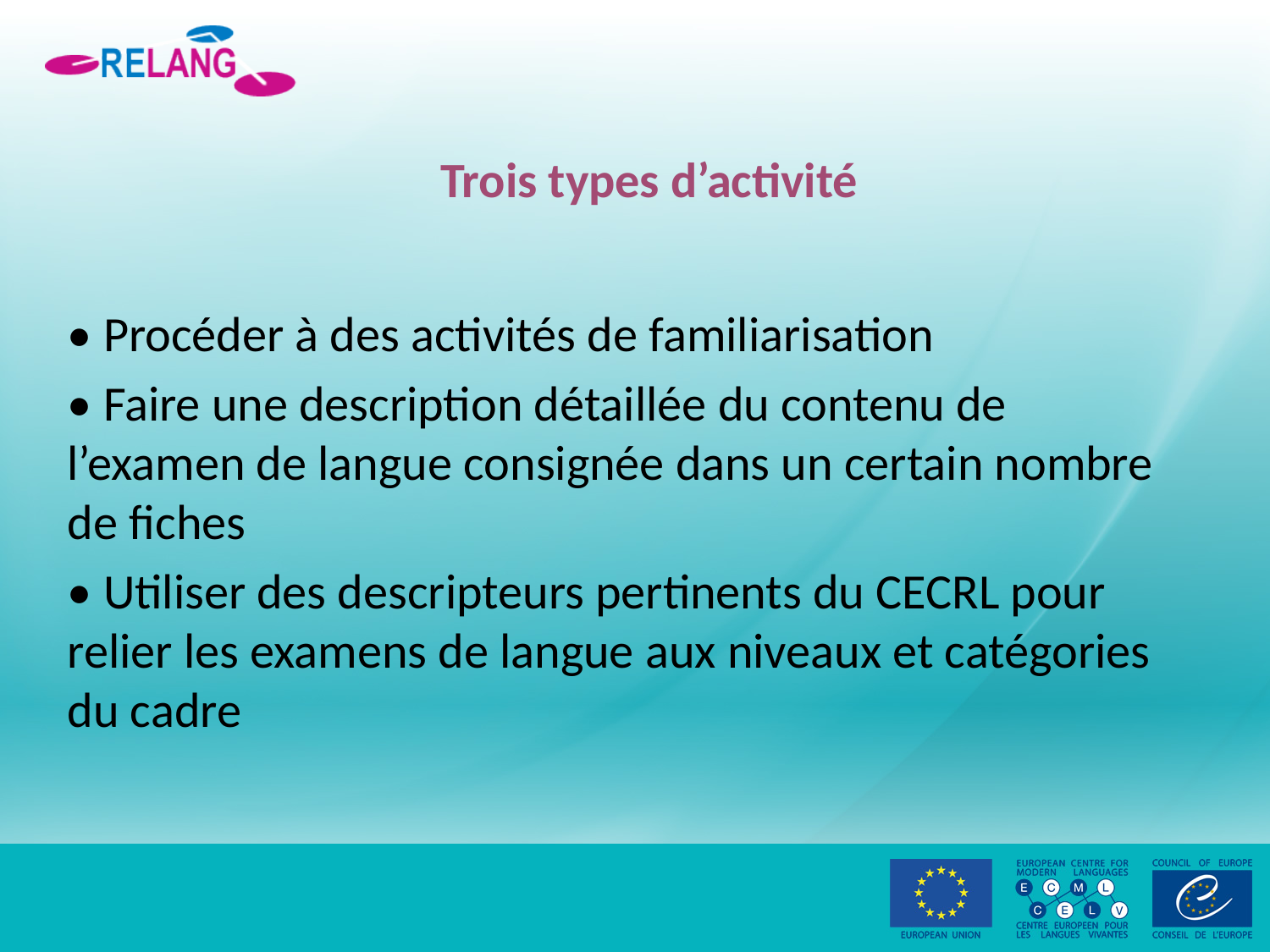

# Trois types d’activité
• Procéder à des activités de familiarisation
• Faire une description détaillée du contenu de l’examen de langue consignée dans un certain nombre de fiches
• Utiliser des descripteurs pertinents du CECRL pour relier les examens de langue aux niveaux et catégories du cadre